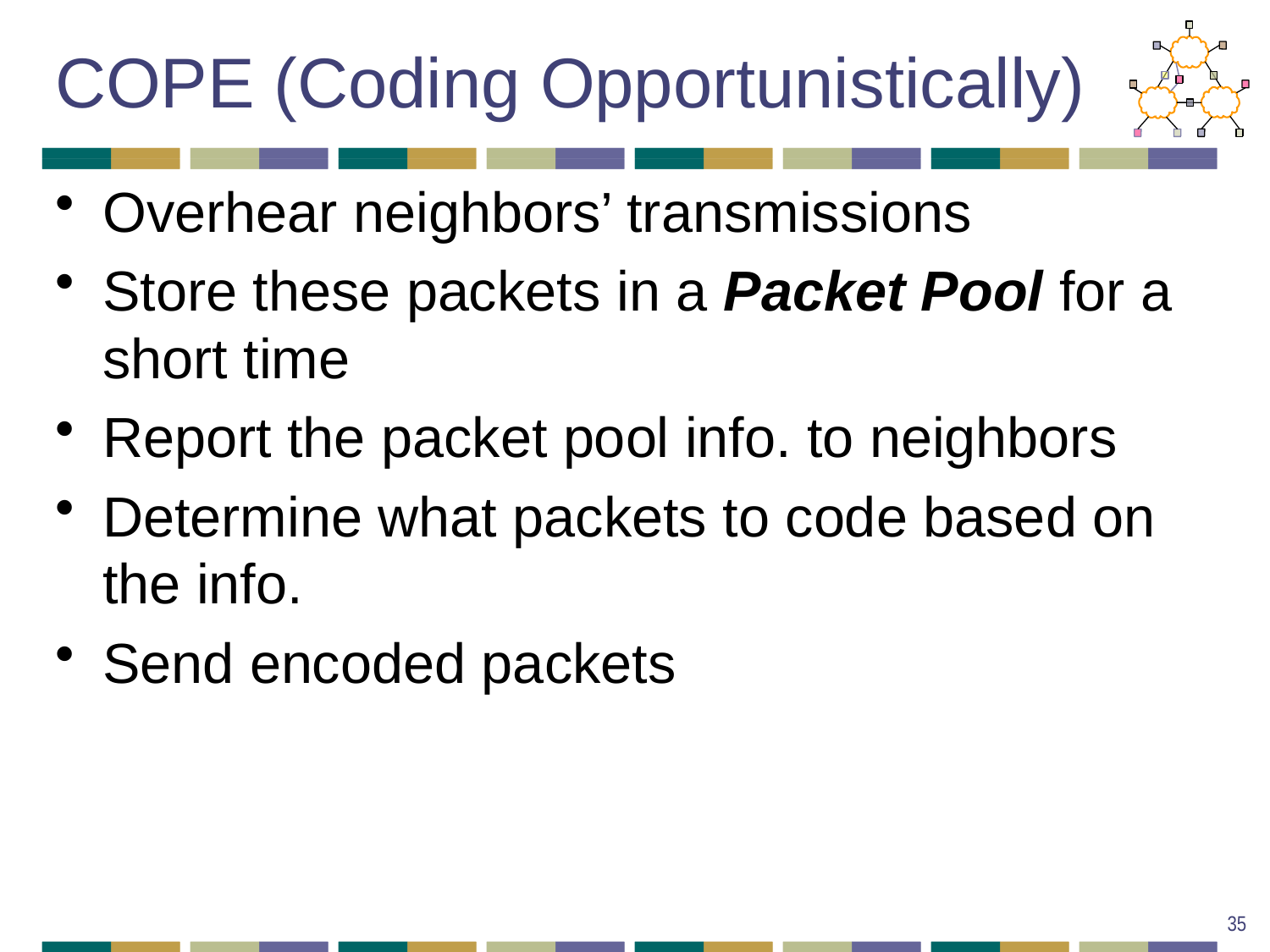

# COPE (Coding Opportunistically)
Overhear neighbors’ transmissions
Store these packets in a Packet Pool for a short time
Report the packet pool info. to neighbors
Determine what packets to code based on the info.
Send encoded packets
35